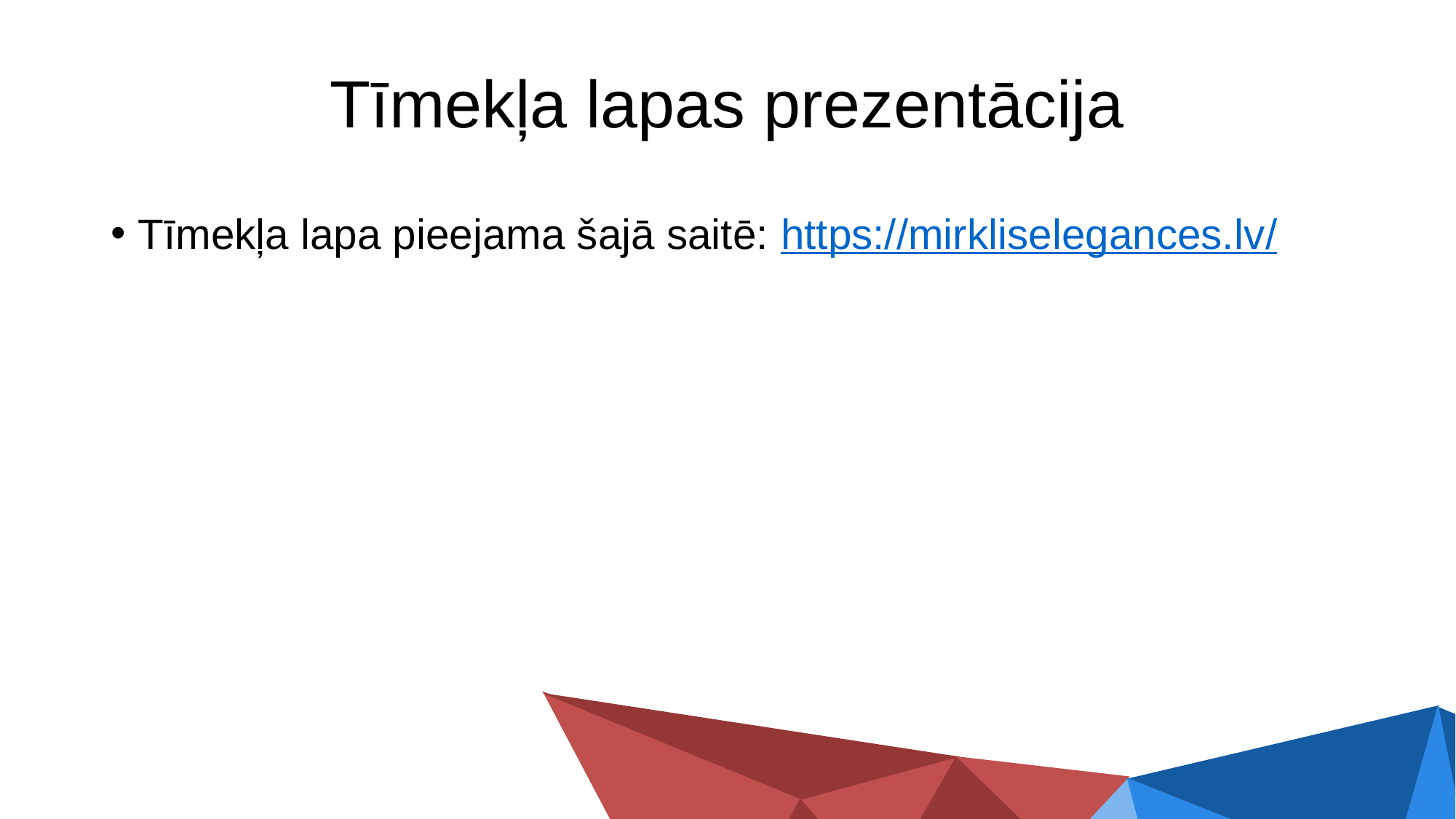

# Tīmekļa lapas prezentācija

Tīmekļa lapa pieejama šajā saitē: https://mirkliselegances.lv/
12